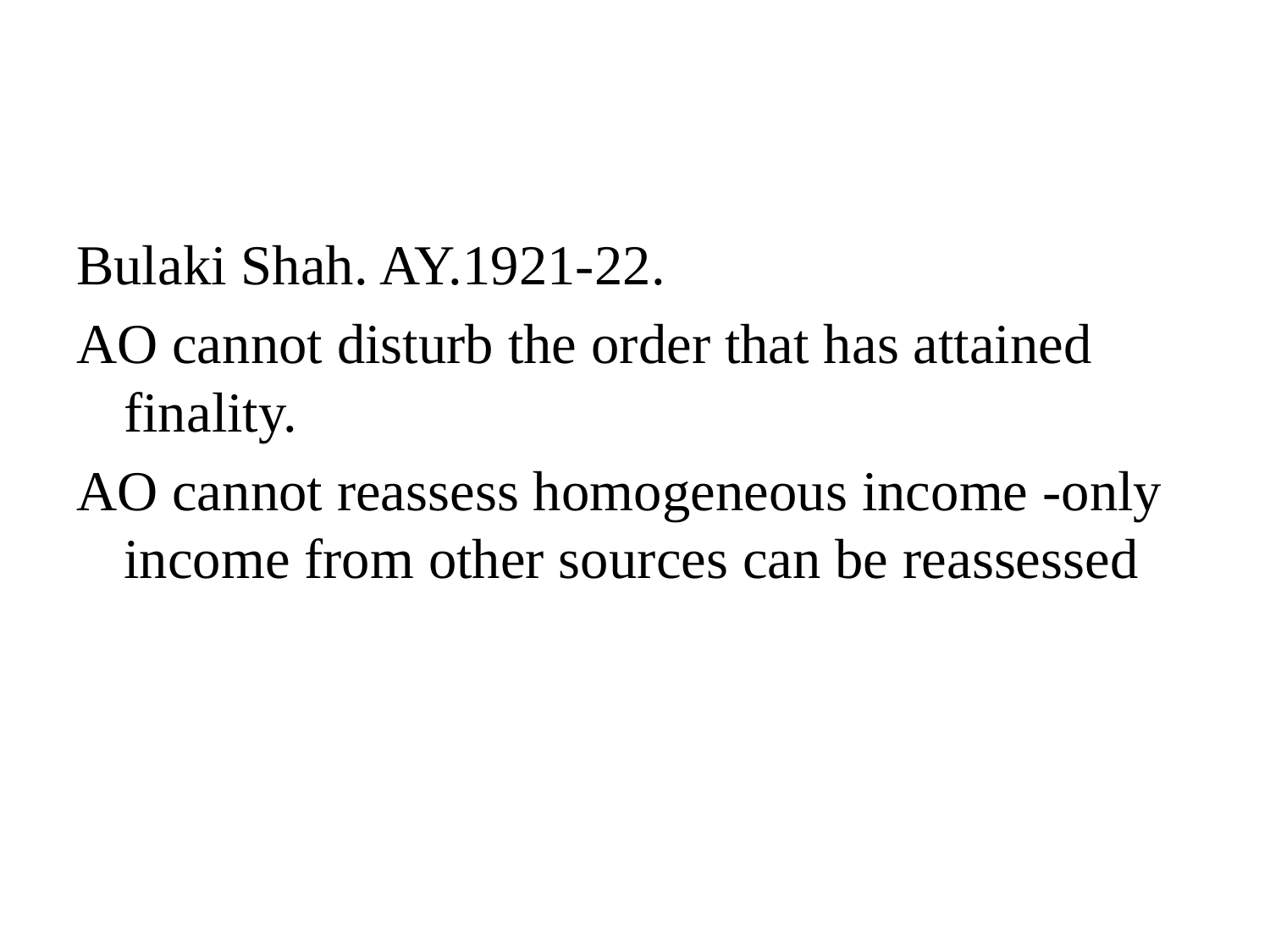

#
Bulaki Shah. AY.1921-22.
AO cannot disturb the order that has attained finality.
AO cannot reassess homogeneous income -only income from other sources can be reassessed